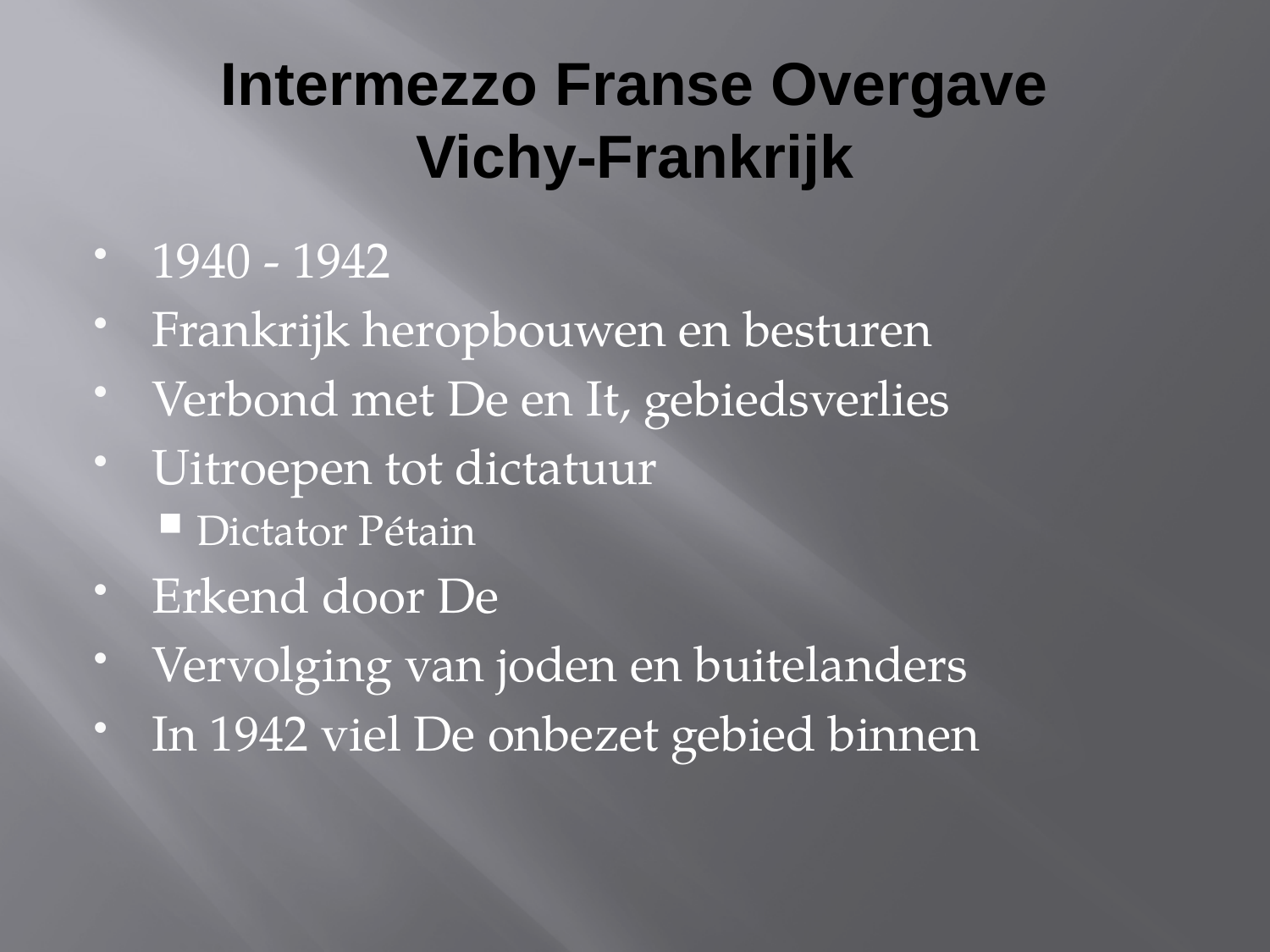

# Intermezzo Franse Overgave Vichy-Frankrijk
1940 - 1942
Frankrijk heropbouwen en besturen
Verbond met De en It, gebiedsverlies
Uitroepen tot dictatuur
Dictator Pétain
Erkend door De
Vervolging van joden en buitelanders
In 1942 viel De onbezet gebied binnen